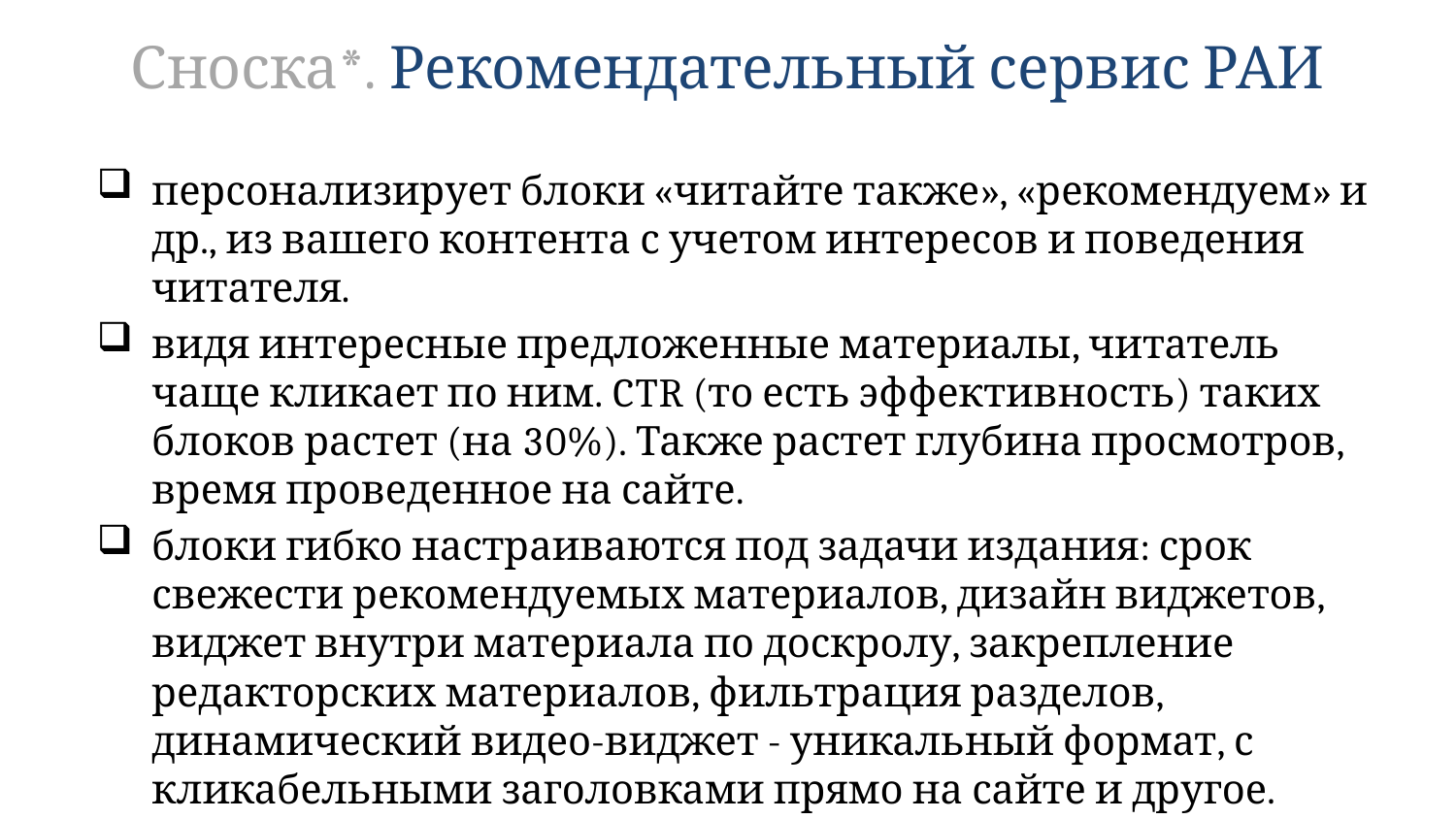

# Сноска*. Рекомендательный сервис РАИ
персонализирует блоки «читайте также», «рекомендуем» и др., из вашего контента с учетом интересов и поведения читателя.
видя интересные предложенные материалы, читатель чаще кликает по ним. CTR (то есть эффективность) таких блоков растет (на 30%). Также растет глубина просмотров, время проведенное на сайте.
блоки гибко настраиваются под задачи издания: срок свежести рекомендуемых материалов, дизайн виджетов, виджет внутри материала по доскролу, закрепление редакторских материалов, фильтрация разделов, динамический видео-виджет - уникальный формат, с кликабельными заголовками прямо на сайте и другое.